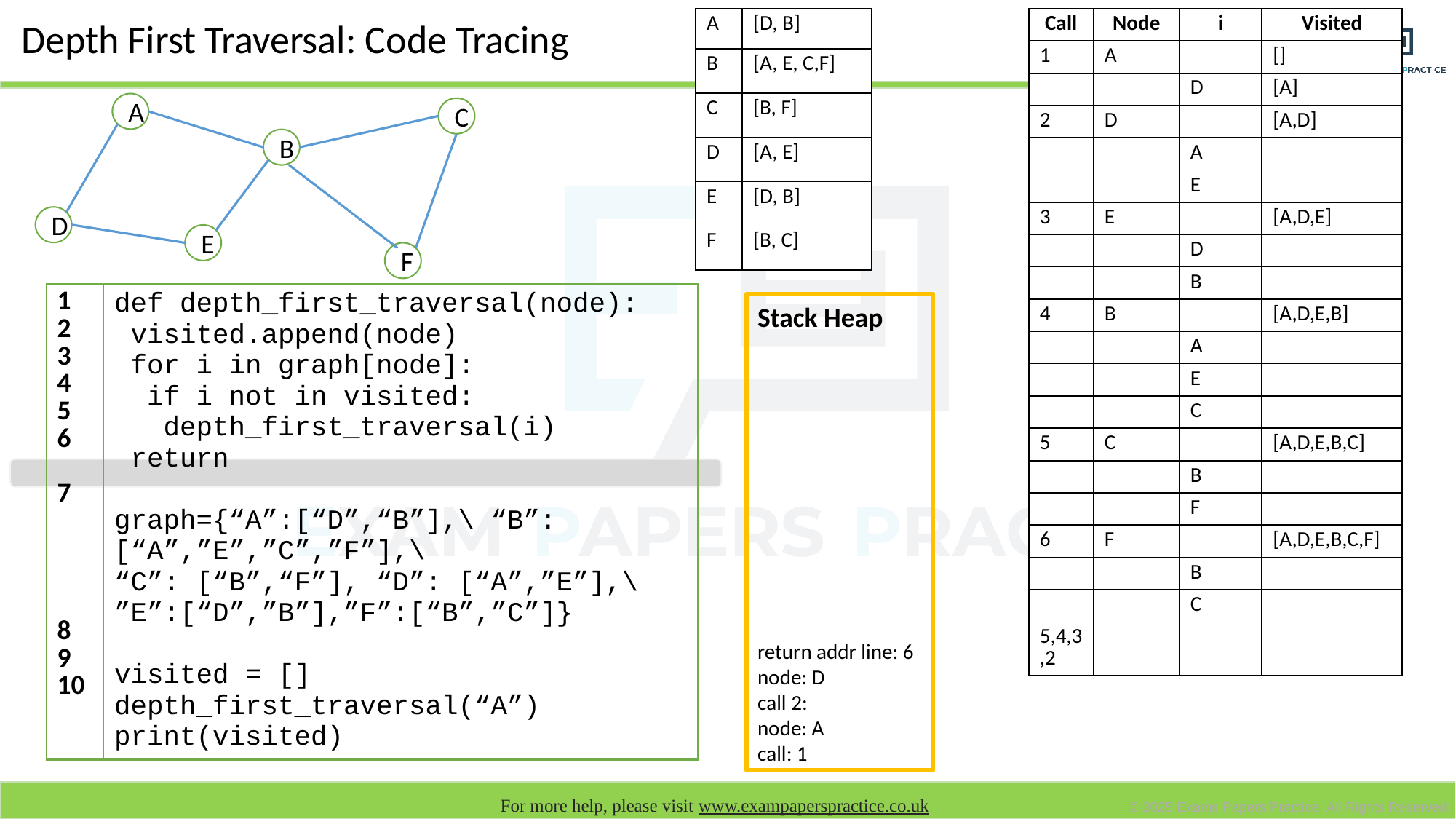

| A | [D, B] |
| --- | --- |
| B | [A, E, C,F] |
| C | [B, F] |
| D | [A, E] |
| E | [D, B] |
| F | [B, C] |
| Call | Node | i | Visited |
| --- | --- | --- | --- |
| 1 | A |  | [] |
|  |  | D | [A] |
| 2 | D |  | [A,D] |
|  |  | A |  |
|  |  | E |  |
| 3 | E |  | [A,D,E] |
|  |  | D |  |
|  |  | B |  |
| 4 | B |  | [A,D,E,B] |
|  |  | A |  |
|  |  | E |  |
|  |  | C |  |
| 5 | C |  | [A,D,E,B,C] |
|  |  | B |  |
|  |  | F |  |
| 6 | F |  | [A,D,E,B,C,F] |
|  |  | B |  |
|  |  | C |  |
| 5,4,3,2 |  |  |  |
# Depth First Traversal: Code Tracing
A
C
B
D
E
F
| 1 2 3 4 5 6 7 8 9 10 | def depth\_first\_traversal(node): visited.append(node) for i in graph[node]: if i not in visited: depth\_first\_traversal(i) return graph={“A”:[“D”,“B”],\ “B”:[“A”,”E”,”C”,”F”],\ “C”: [“B”,“F”], “D”: [“A”,”E”],\ ”E”:[“D”,”B”],”F”:[“B”,”C”]} visited = [] depth\_first\_traversal(“A”) print(visited) |
| --- | --- |
Stack Heap

return addr line: 6
node: D
call 2:
node: A
call: 1

| 1 2 3 4 5 6 7 8 9 10 11 12 13 14 | def breadth\_first\_traversal(node) queue = [] # Create empty queue queue.append(node) # Enqueue current node visited.append(node) while queue is not empty node = queue.pop(0) # dequeue node print (node, end = " ") for i in graph[node]: # For each adjacent node to current node if i not in visited # Check to see if it has already been visited if not then, queue.append(i) # Add node to queue visited.append(i) # Node has been visited # Graph represented as an adjacency list graph={'A':['D','B'], 'B':['A','E','C','F'], 'C’:\ ['B','F’],'D': ['A','E'], 'E':['D','B'],'F':['B','C']} # Create a list of visited nodes, set to false to begin with visited = [] breadth\_first\_traversal("A") |
| --- | --- |